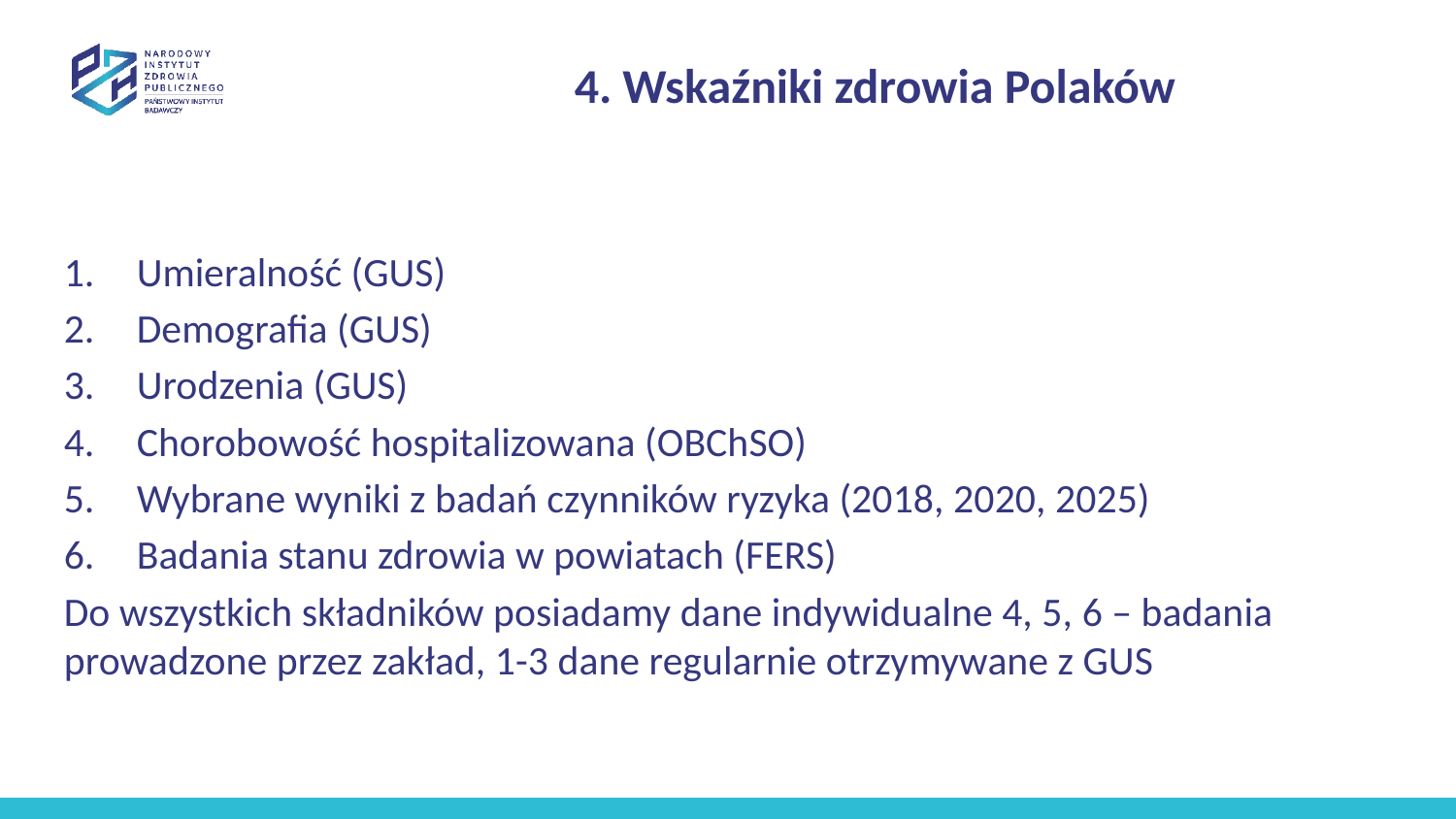

# 4. Wskaźniki zdrowia Polaków
Umieralność (GUS)
Demografia (GUS)
Urodzenia (GUS)
Chorobowość hospitalizowana (OBChSO)
Wybrane wyniki z badań czynników ryzyka (2018, 2020, 2025)
Badania stanu zdrowia w powiatach (FERS)
Do wszystkich składników posiadamy dane indywidualne 4, 5, 6 – badania prowadzone przez zakład, 1-3 dane regularnie otrzymywane z GUS